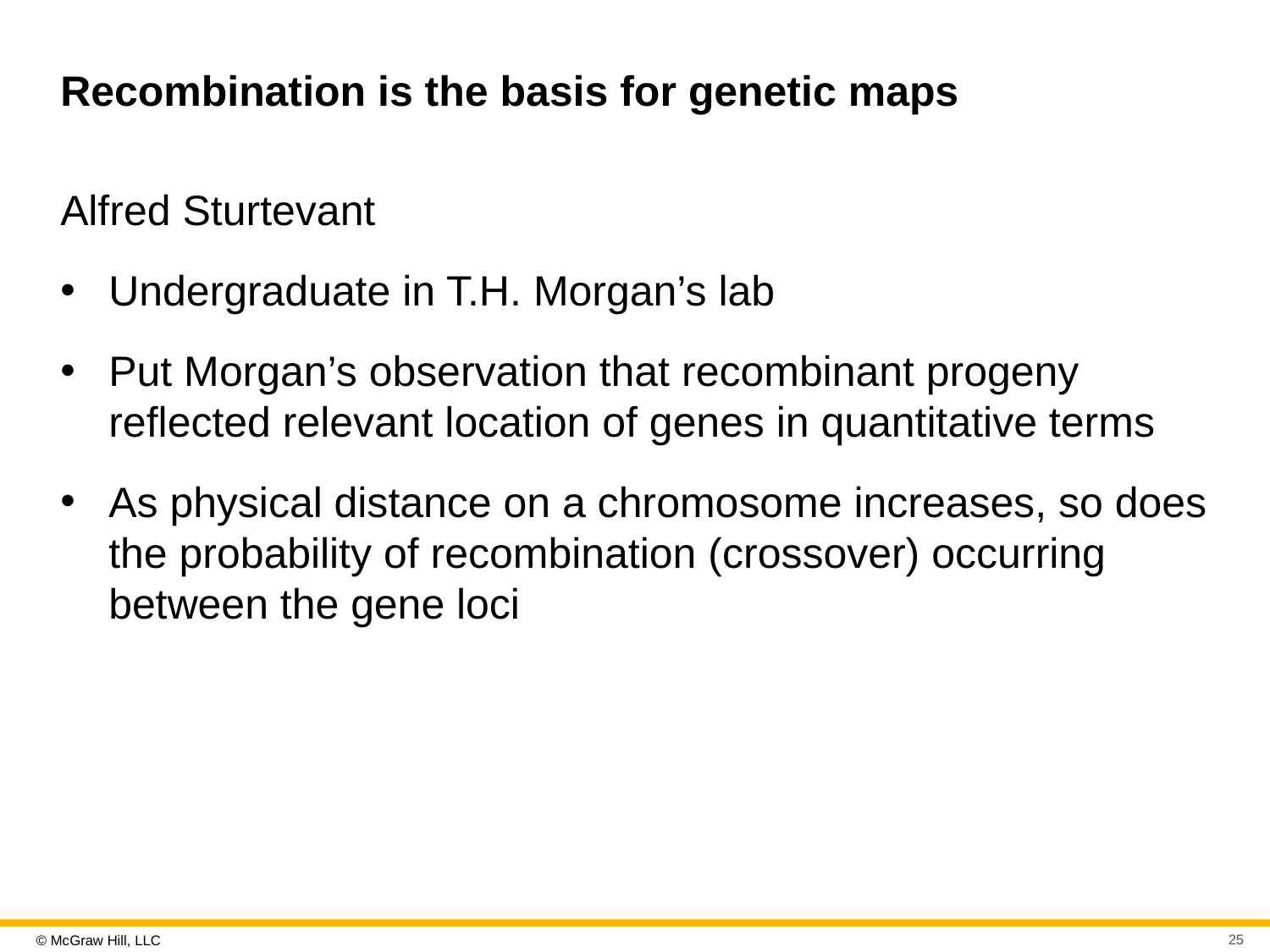

# Recombination is the basis for genetic maps
Alfred Sturtevant
Undergraduate in T.H. Morgan’s lab
Put Morgan’s observation that recombinant progeny reflected relevant location of genes in quantitative terms
As physical distance on a chromosome increases, so does the probability of recombination (crossover) occurring between the gene loci
25